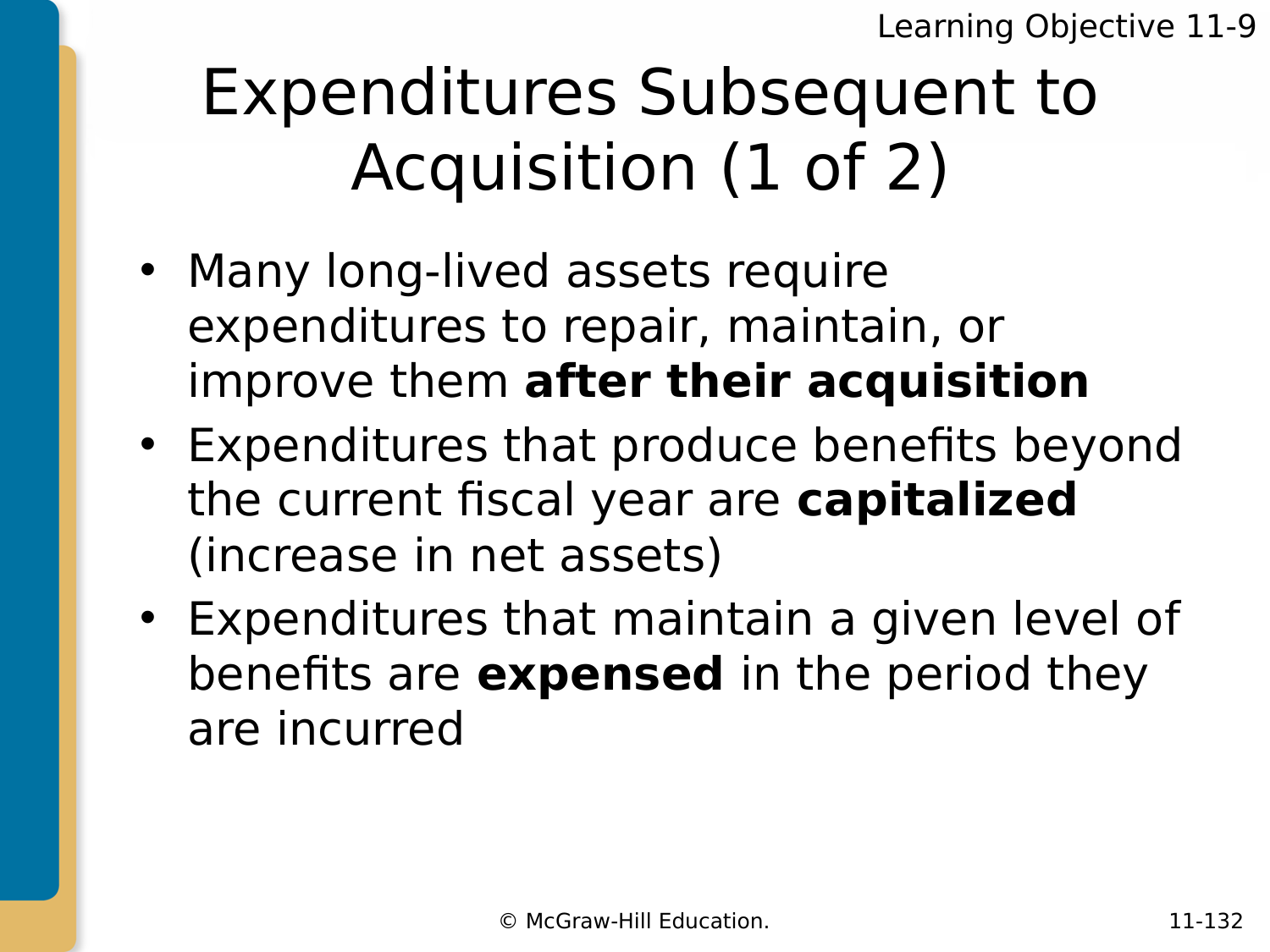

Learning Objective 11-9
# Expenditures Subsequent to Acquisition (1 of 2)
Many long-lived assets require expenditures to repair, maintain, or improve them after their acquisition
Expenditures that produce benefits beyond the current fiscal year are capitalized (increase in net assets)
Expenditures that maintain a given level of benefits are expensed in the period they are incurred